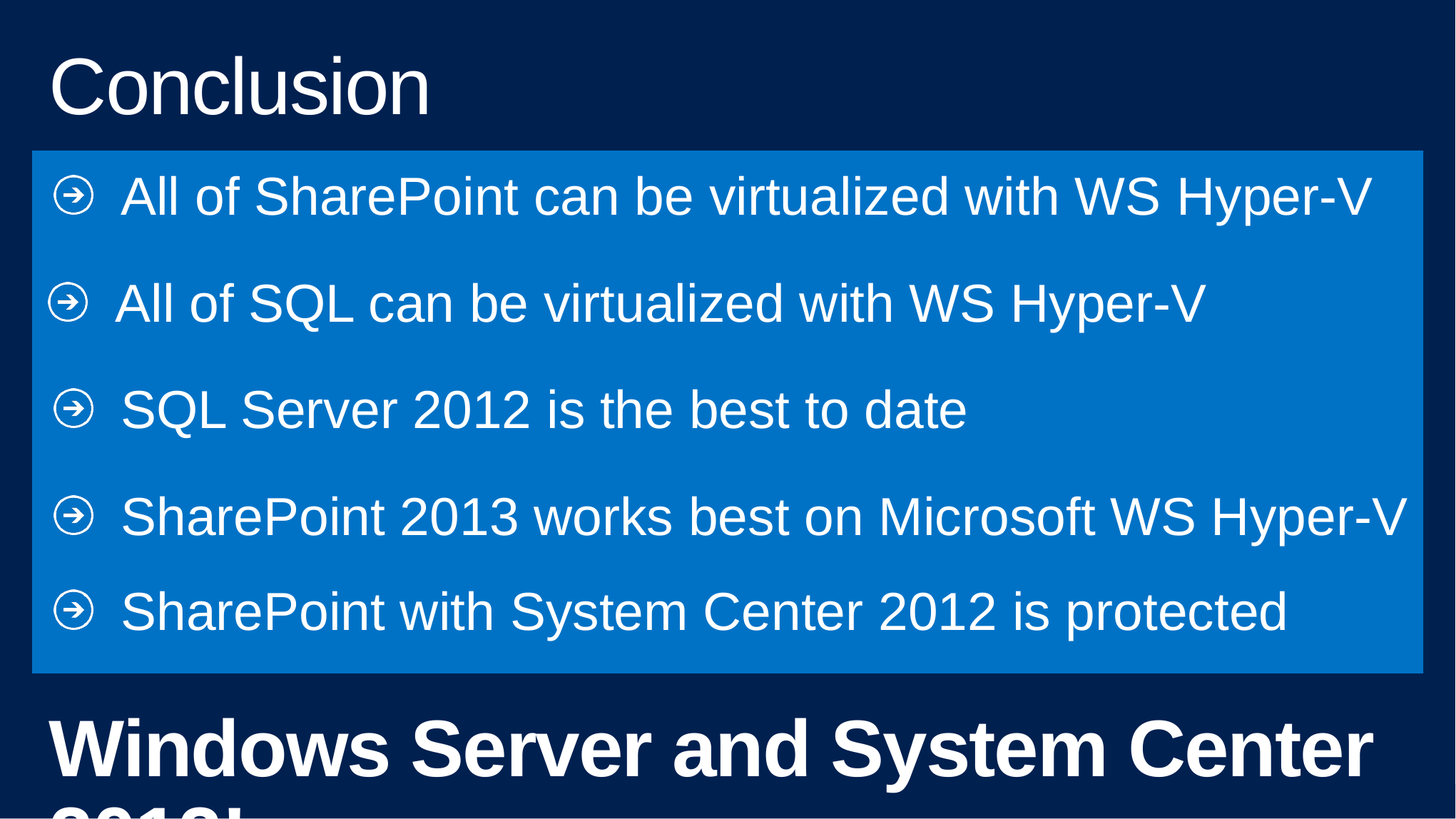

# Conclusion

All of SharePoint can be virtualized with WS Hyper-V
All of SQL can be virtualized with WS Hyper-V
SQL Server 2012 is the best to date
SharePoint 2013 works best on Microsoft WS Hyper-V
SharePoint with System Center 2012 is protected
Windows Server and System Center 2012!